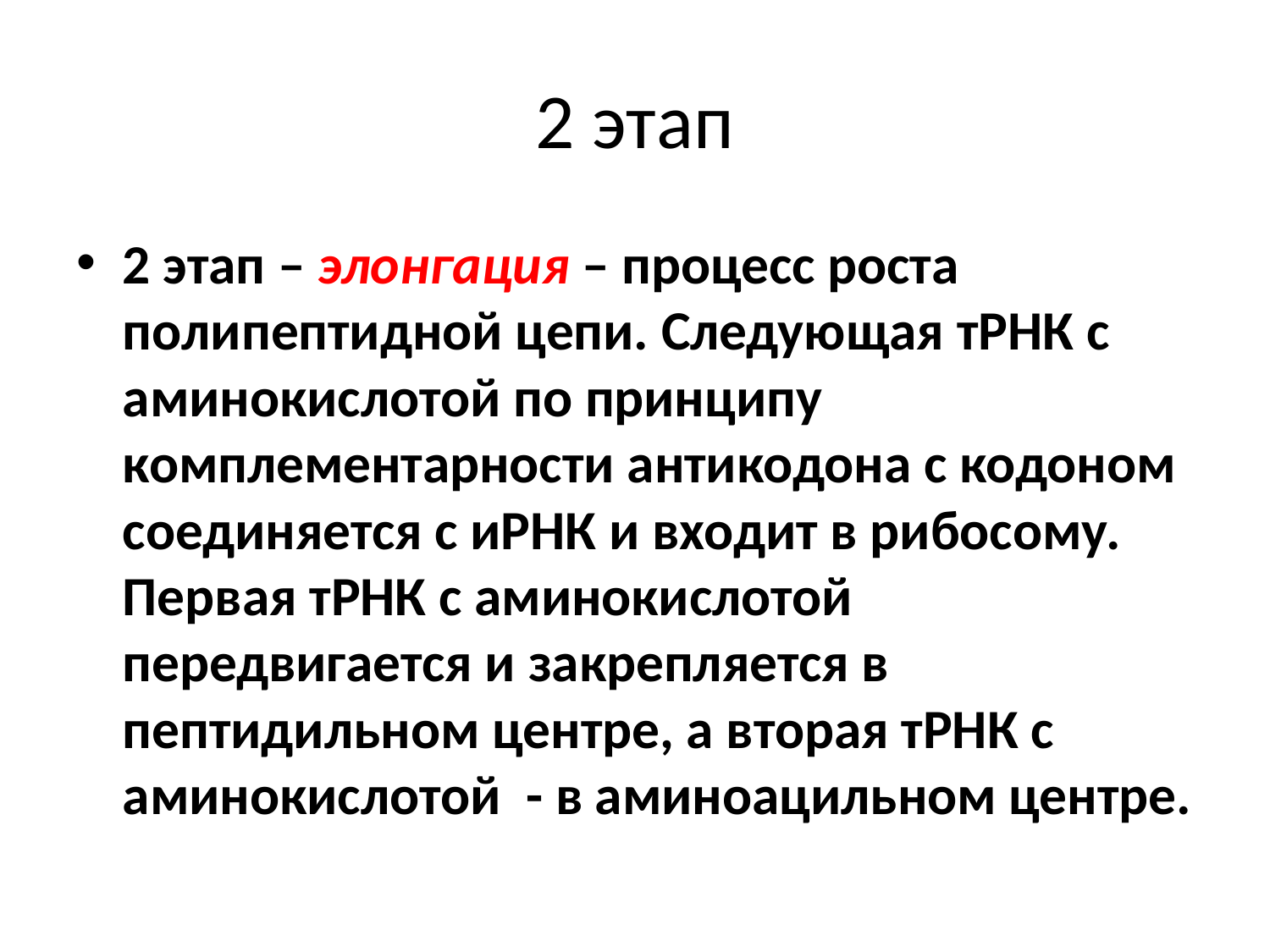

# 2 этап
2 этап – элонгация – процесс роста полипептидной цепи. Следующая тРНК с аминокислотой по принципу комплементарности антикодона с кодоном соединяется с иРНК и входит в рибосому. Первая тРНК с аминокислотой передвигается и закрепляется в пептидильном центре, а вторая тРНК с аминокислотой  - в аминоацильном центре.